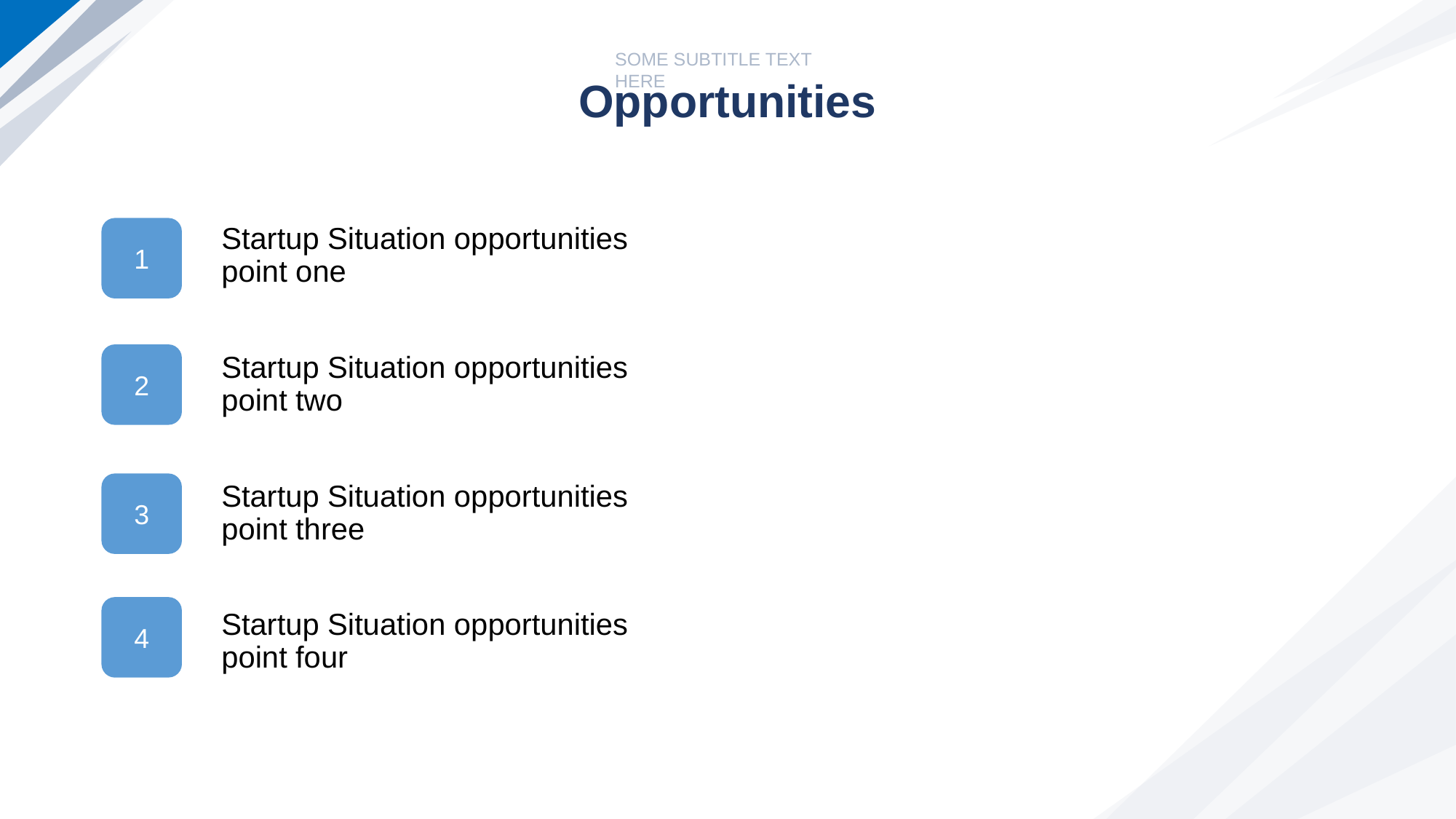

SOME SUBTITLE TEXT HERE
# Opportunities
1
Startup Situation opportunities point one

Startup Situation opportunities point two

Startup Situation opportunities point three

Startup Situation opportunities point four

2
3
4